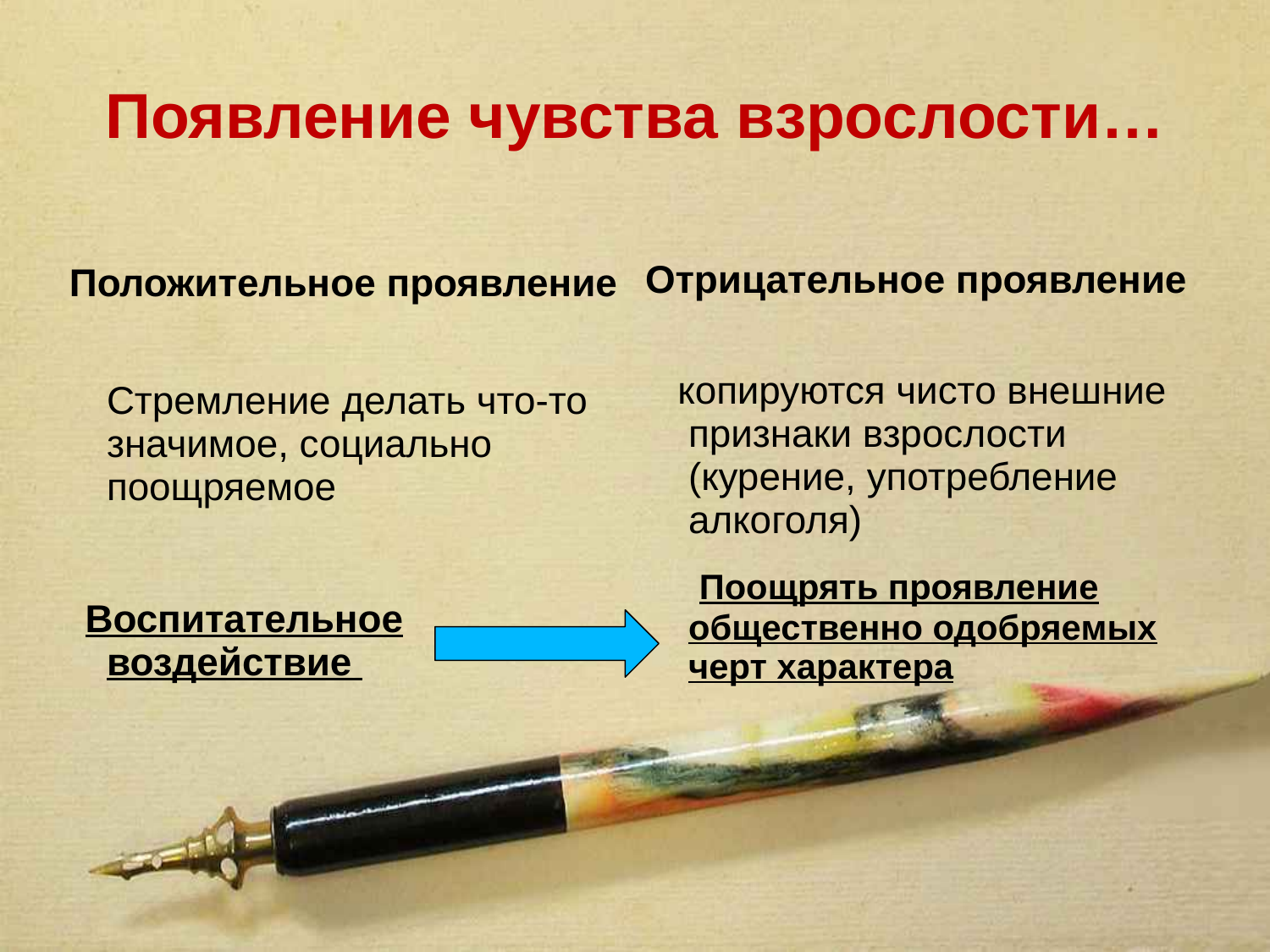

# Появление чувства взрослости…
Отрицательное проявление
Положительное проявление
   копируются чисто внешние признаки взрослости (курение, употребление алкоголя)
     Поощрять проявление общественно одобряемых черт характера
    Стремление делать что-то значимое, социально поощряемое

  Воспитательное воздействие